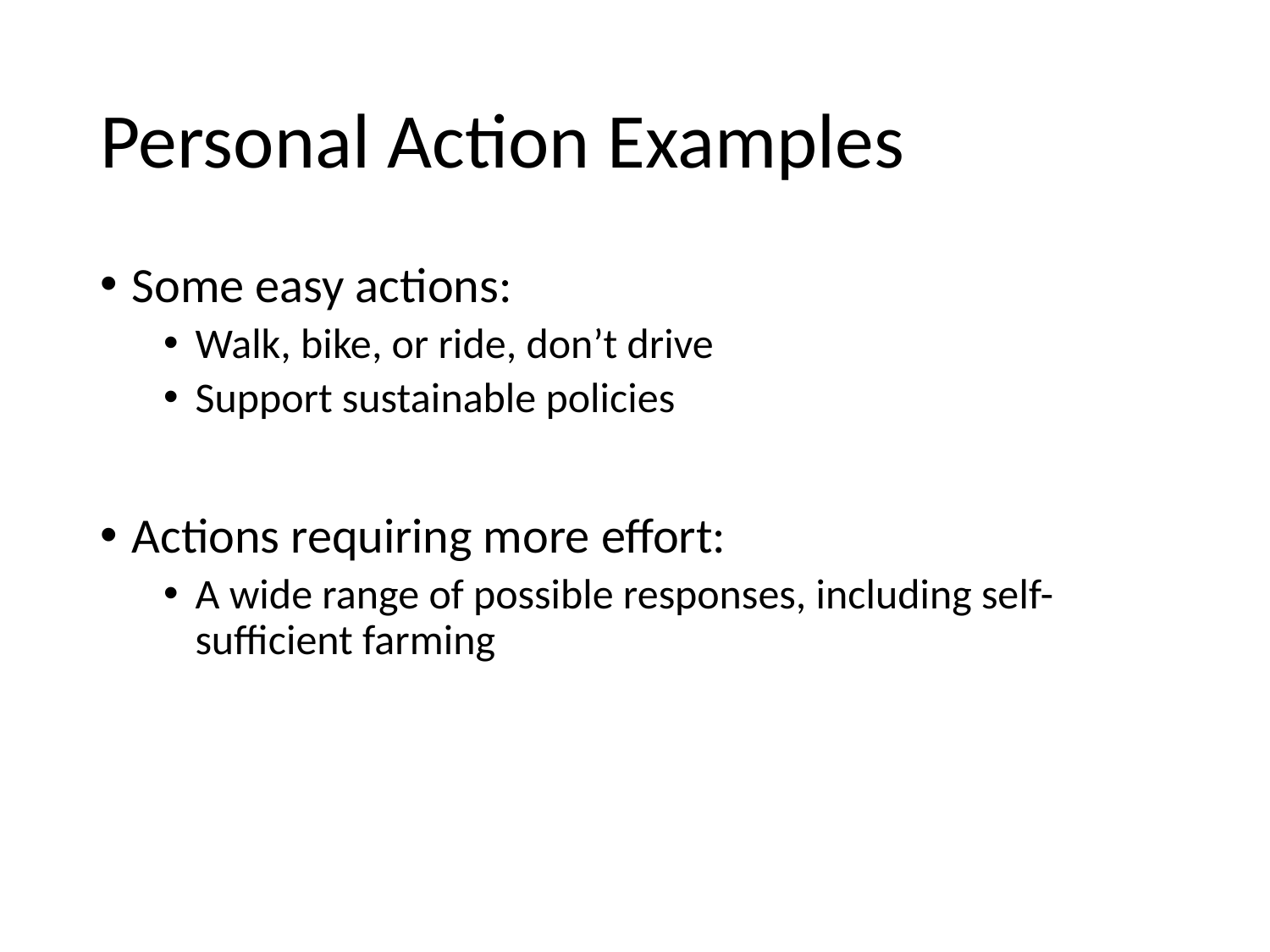

# Personal Action Examples
Some easy actions:
Walk, bike, or ride, don’t drive
Support sustainable policies

Actions requiring more effort:
A wide range of possible responses, including self-sufficient farming